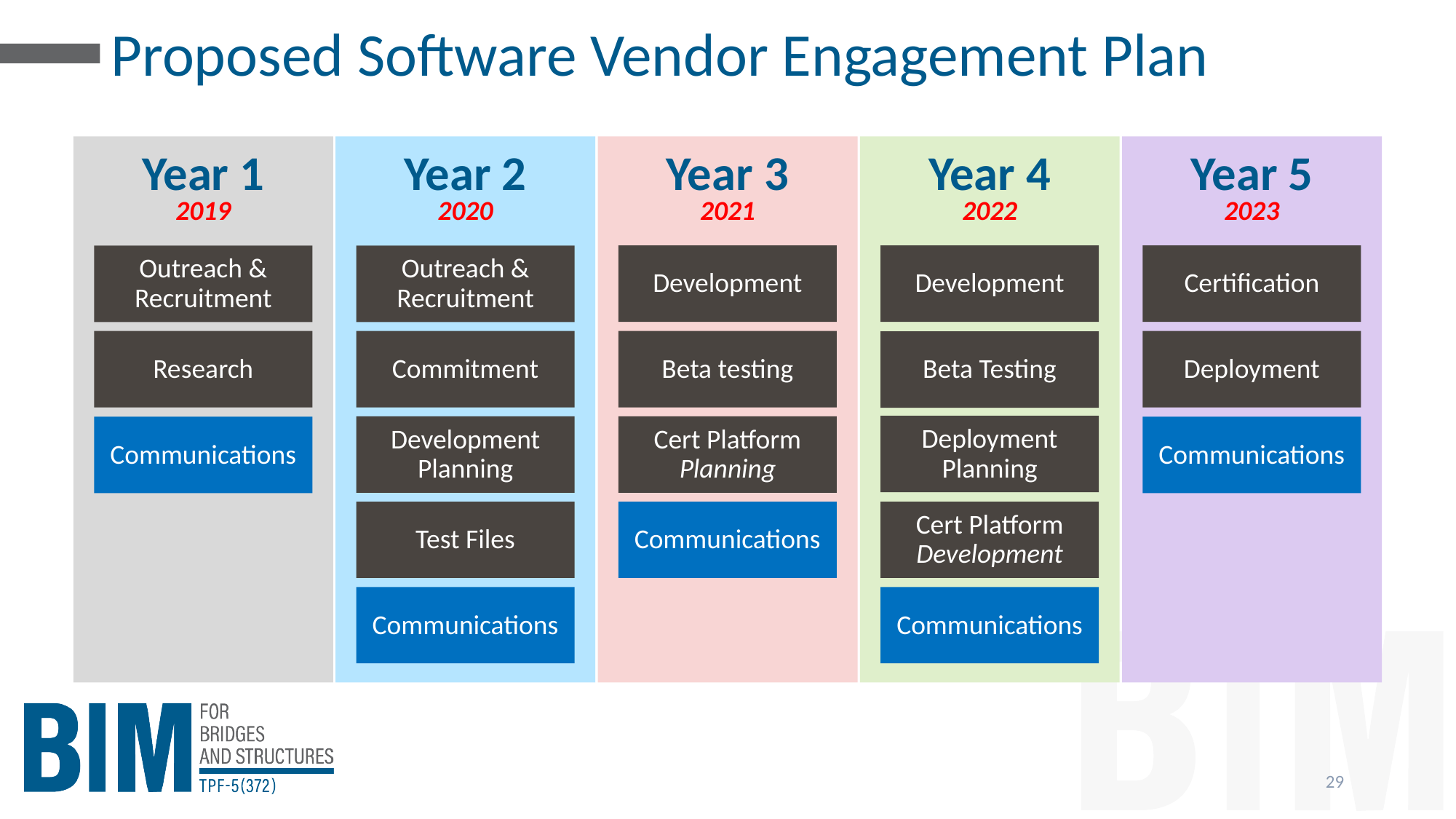

# Proposed Software Vendor Engagement Plan
Year 1
2019
Year 3
2021
Year 4
2022
Year 2
2020
Year 5
2023
Development
Development
Certification
Outreach & Recruitment
Outreach & Recruitment
Research
Commitment
Beta testing
Deployment
Beta Testing
Deployment Planning
Development Planning
Cert Platform Planning
Communications
Communications
Test Files
Communications
Cert Platform Development
Communications
Communications
29